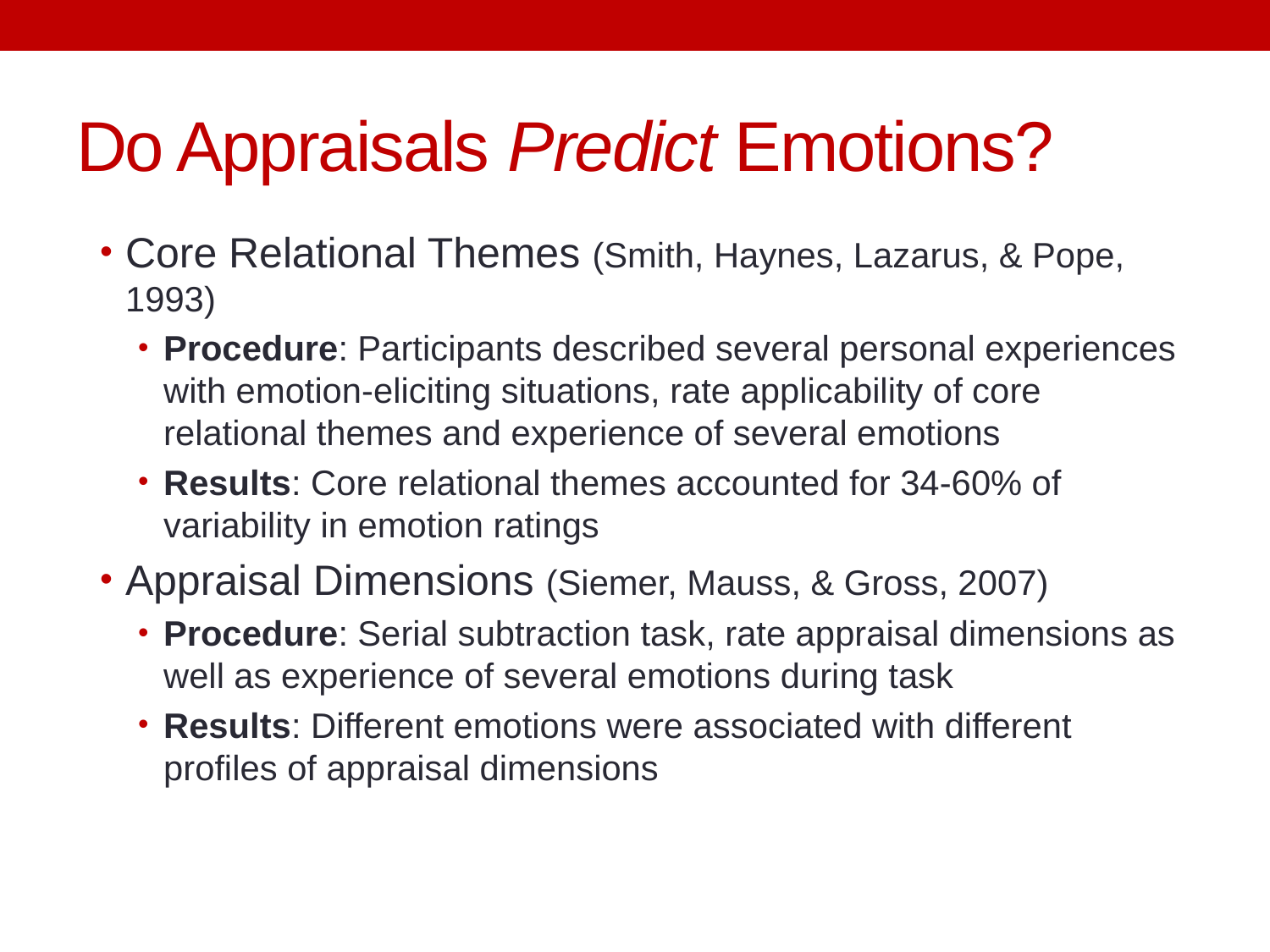

# Do Appraisals Predict Emotions?
Core Relational Themes (Smith, Haynes, Lazarus, & Pope, 1993)
Procedure: Participants described several personal experiences with emotion-eliciting situations, rate applicability of core relational themes and experience of several emotions
Results: Core relational themes accounted for 34-60% of variability in emotion ratings
Appraisal Dimensions (Siemer, Mauss, & Gross, 2007)
Procedure: Serial subtraction task, rate appraisal dimensions as well as experience of several emotions during task
Results: Different emotions were associated with different profiles of appraisal dimensions